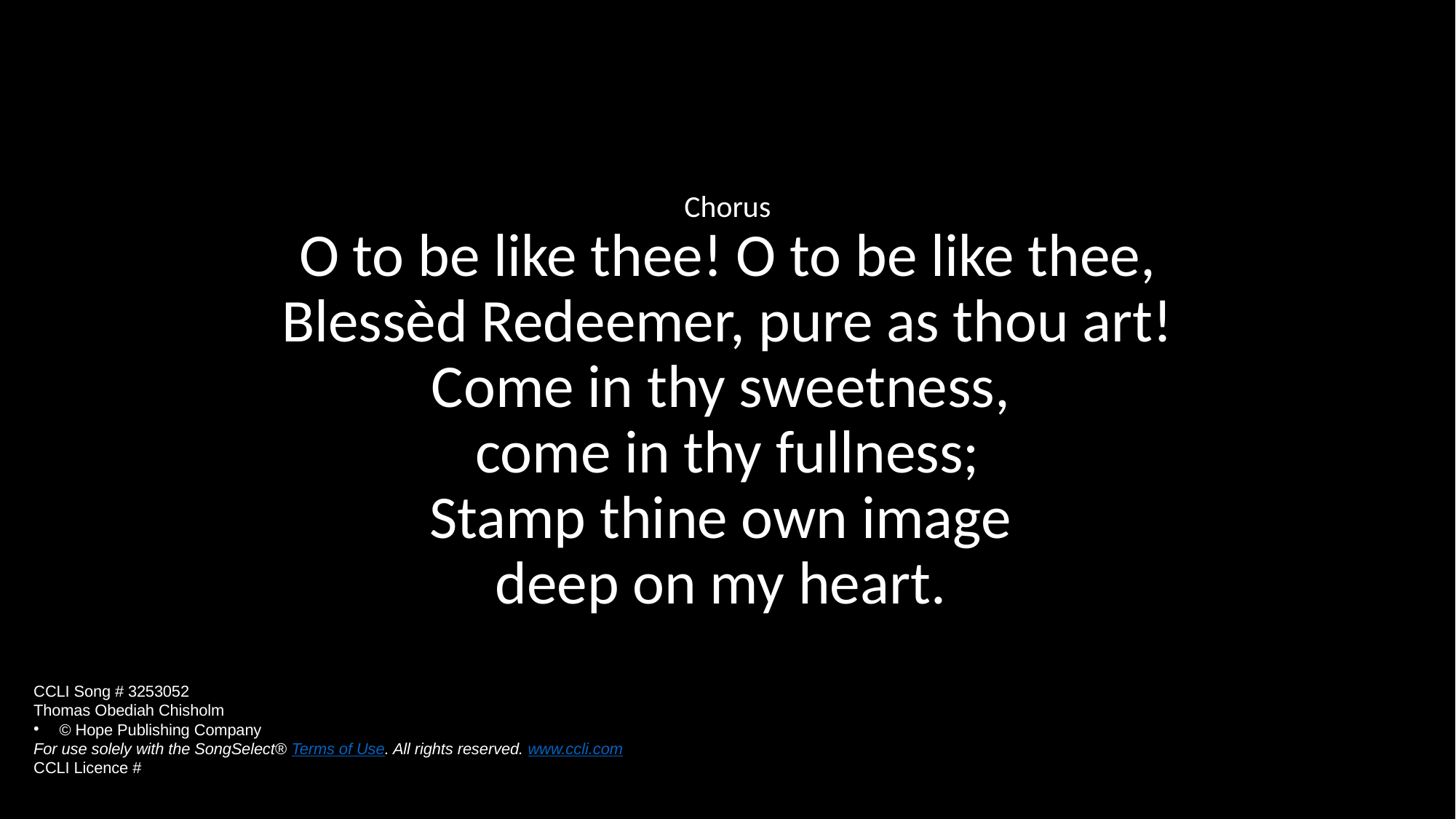

Chorus
O to be like thee! O to be like thee,
Blessèd Redeemer, pure as thou art!
Come in thy sweetness,
come in thy fullness;
Stamp thine own image
deep on my heart.
CCLI Song # 3253052
Thomas Obediah Chisholm
© Hope Publishing Company
For use solely with the SongSelect® Terms of Use. All rights reserved. www.ccli.com
CCLI Licence #